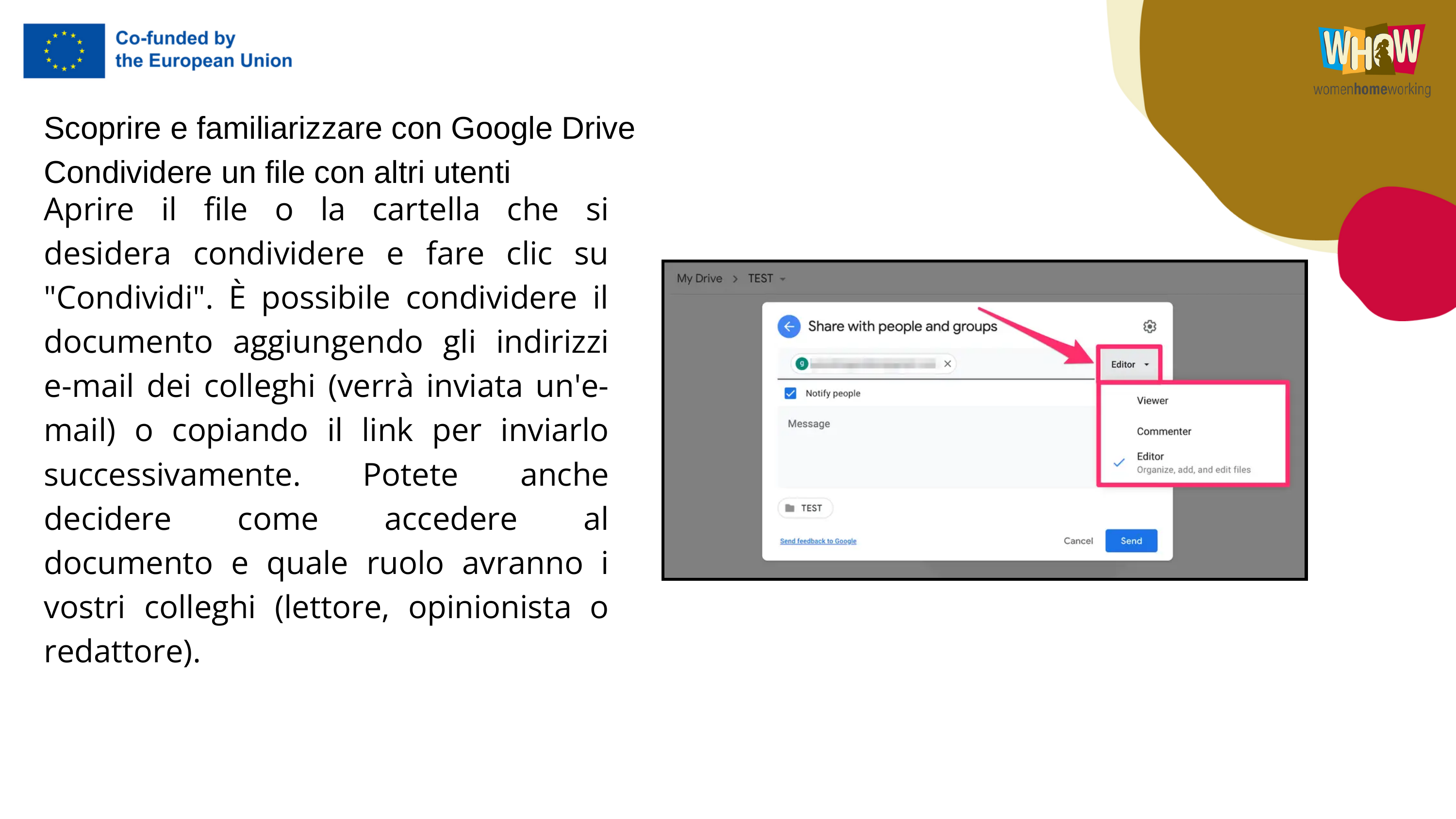

Scoprire e familiarizzare con Google Drive
Condividere un file con altri utenti
Aprire il file o la cartella che si desidera condividere e fare clic su "Condividi". È possibile condividere il documento aggiungendo gli indirizzi e-mail dei colleghi (verrà inviata un'e-mail) o copiando il link per inviarlo successivamente. Potete anche decidere come accedere al documento e quale ruolo avranno i vostri colleghi (lettore, opinionista o redattore).